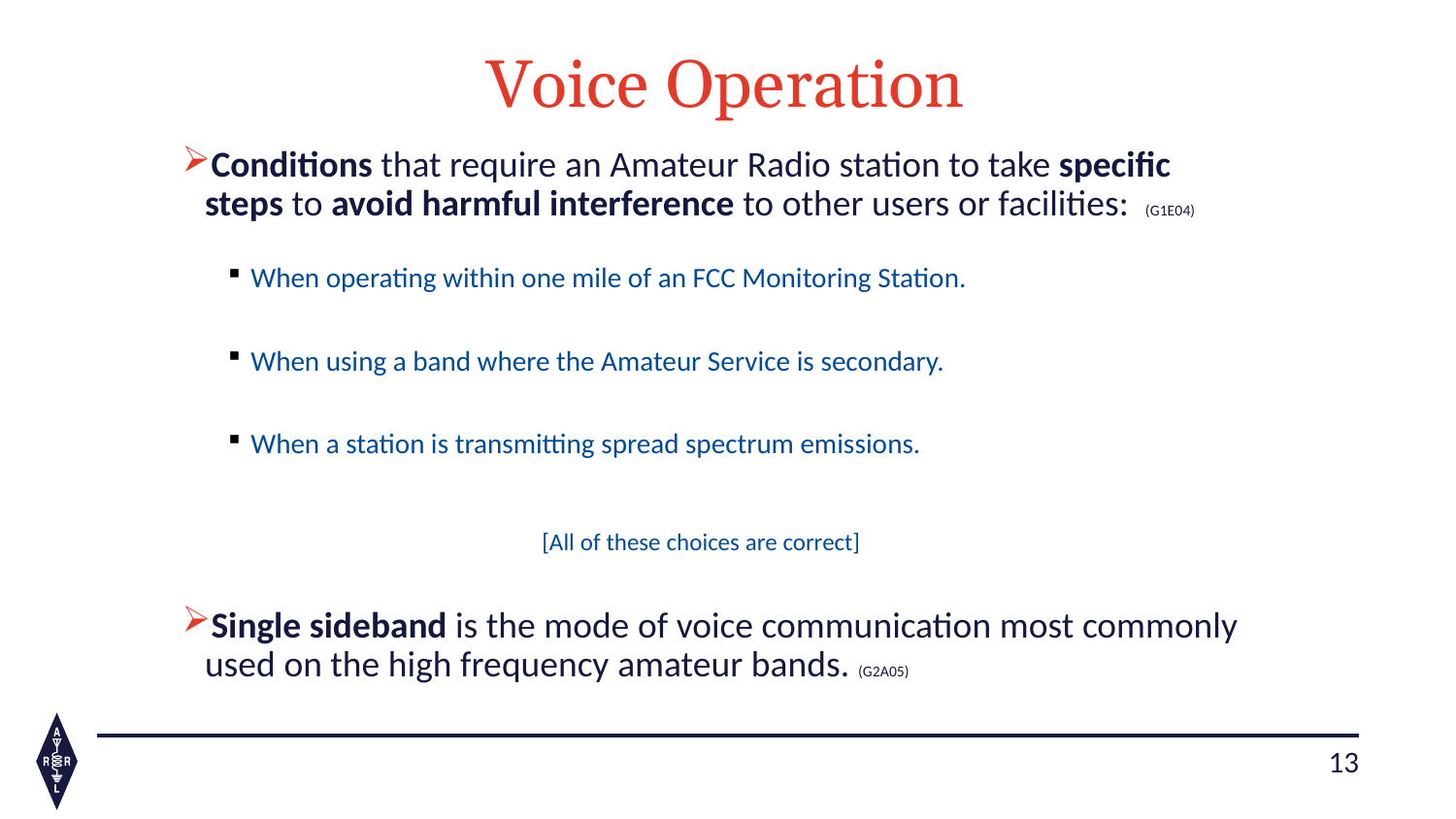

# Voice Operation
Conditions that require an Amateur Radio station to take specific steps to avoid harmful interference to other users or facilities:  (G1E04)

When operating within one mile of an FCC Monitoring Station.

When using a band where the Amateur Service is secondary.

When a station is transmitting spread spectrum emissions.

			[All of these choices are correct]

Single sideband is the mode of voice communication most commonly used on the high frequency amateur bands. (G2A05)

13